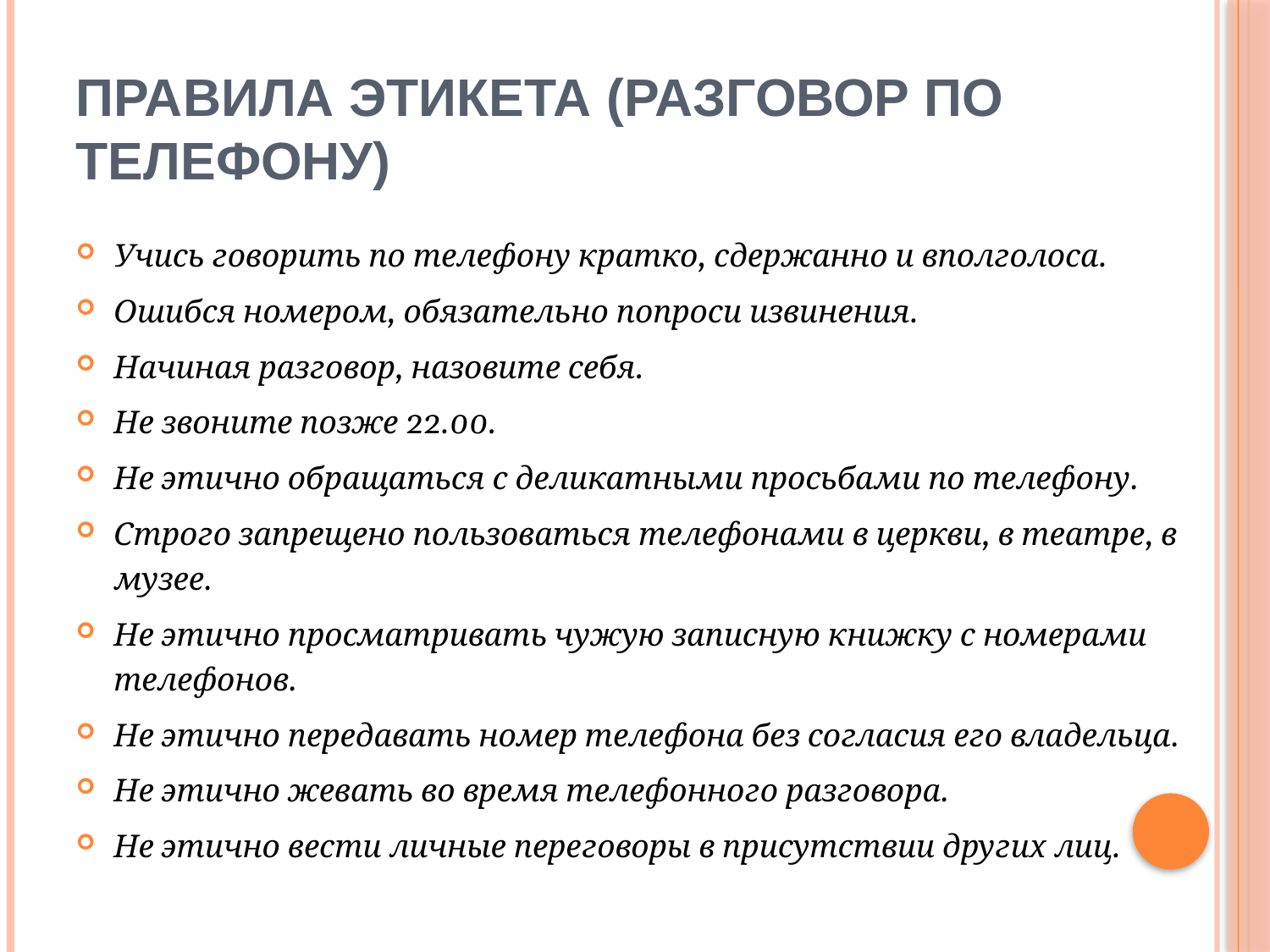

# ПРАВИЛА ЭТИКЕТА (разговор по телефону)
Учись говорить по телефону кратко, сдержанно и вполголоса.
Ошибся номером, обязательно попроси извинения.
Начиная разговор, назовите себя.
Не звоните позже 22.00.
Не этично обращаться с деликатными просьбами по телефону.
Строго запрещено пользоваться телефонами в церкви, в театре, в музее.
Не этично просматривать чужую записную книжку с номерами телефонов.
Не этично передавать номер телефона без согласия его владельца.
Не этично жевать во время телефонного разговора.
Не этично вести личные переговоры в присутствии других лиц.